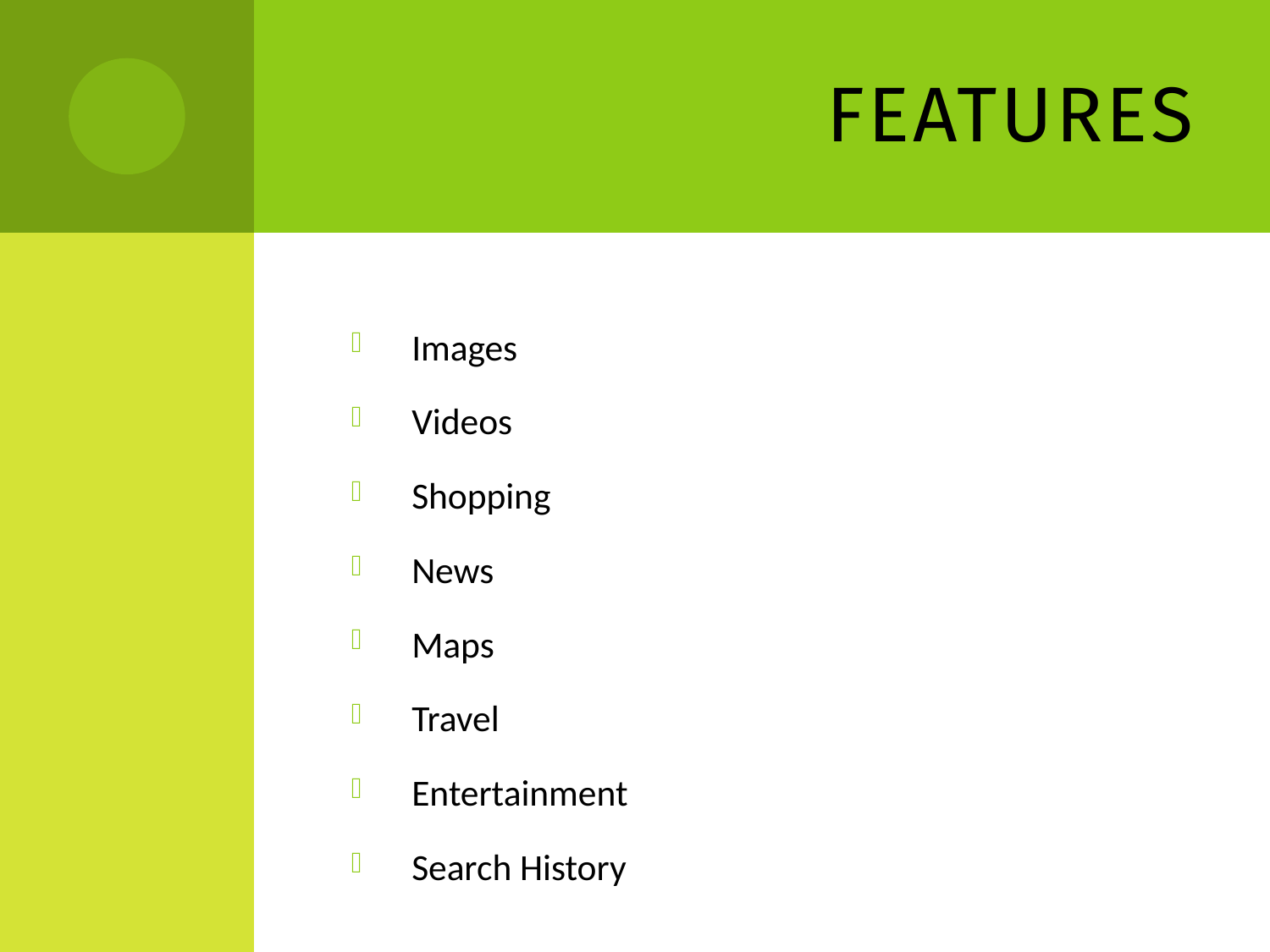

# Features
Images
Videos
Shopping
News
Maps
Travel
Entertainment
Search History